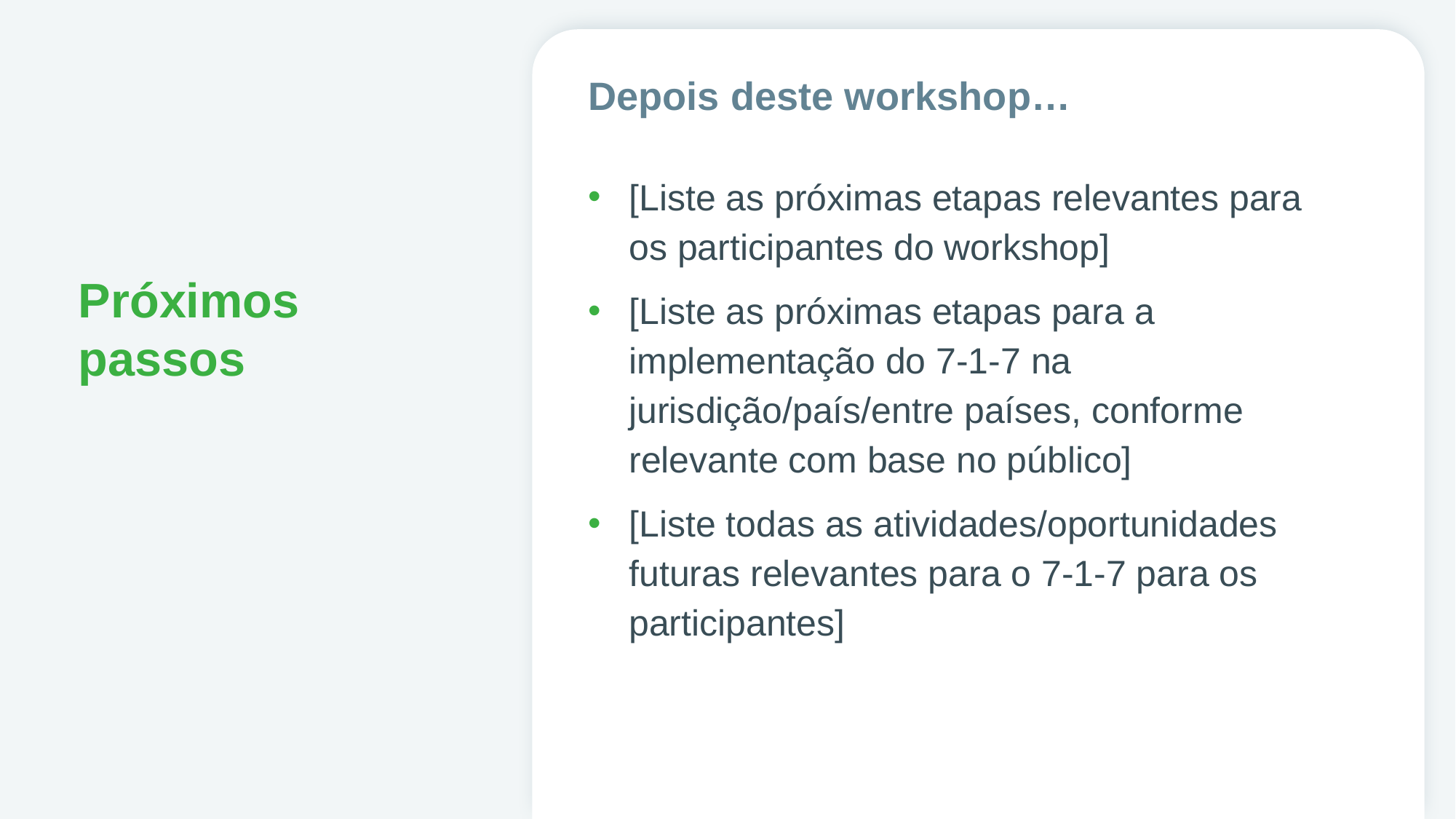

Depois deste workshop…
# Próximos passos
[Liste as próximas etapas relevantes para
os participantes do workshop]
[Liste as próximas etapas para a implementação do 7-1-7 na jurisdição/país/entre países, conforme relevante com base no público]
[Liste todas as atividades/oportunidades futuras relevantes para o 7-1-7 para os participantes]